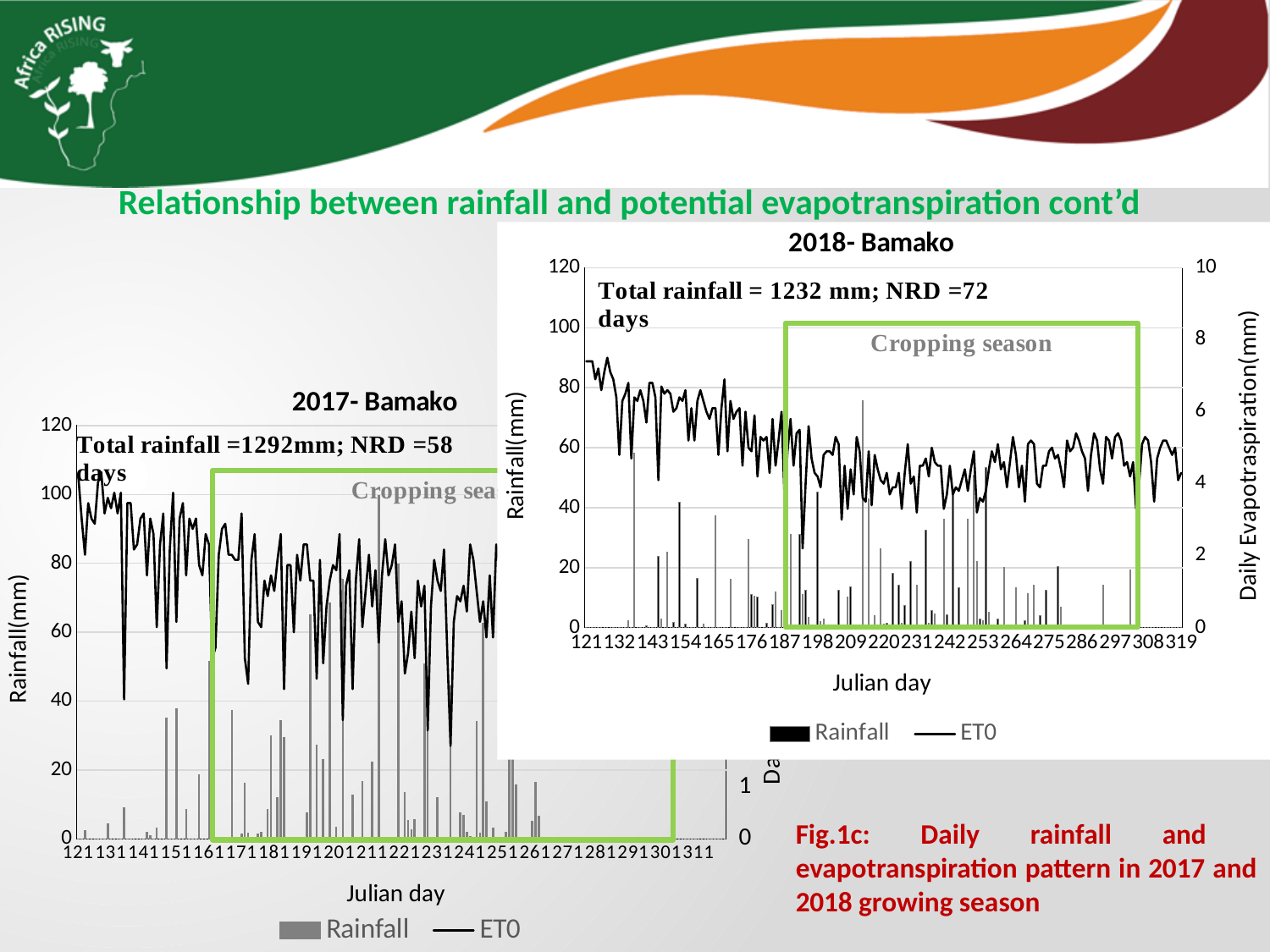

Relationship between rainfall and potential evapotranspiration cont’d

### Chart: 2018- Bamako

| Category | Rainfall | ET0 |
|---|---|---|
| 121 | 0.0 | 7.4 |
| 122 | 0.0 | 7.4 |
| 123 | 0.0 | 7.4 |
| 124 | 0.0 | 6.9 |
| 125 | 0.0 | 7.2 |
| 126 | 0.0 | 6.6 |
| 127 | 0.0 | 7.1 |
| 128 | 0.0 | 7.5 |
| 129 | 0.0 | 7.1 |
| 130 | 0.0 | 6.9 |
| 131 | 0.0 | 6.4 |
| 132 | 0.0 | 4.8 |
| 133 | 0.0 | 6.3 |
| 134 | 0.0 | 6.5 |
| 135 | 2.3 | 6.8 |
| 136 | 0.0 | 4.7 |
| 137 | 58.2 | 6.4 |
| 138 | 0.0 | 6.3 |
| 139 | 0.0 | 6.6 |
| 140 | 0.0 | 6.3 |
| 141 | 0.6 | 5.7 |
| 142 | 0.0 | 6.8 |
| 143 | 0.0 | 6.8 |
| 144 | 0.0 | 6.4 |
| 145 | 23.8 | 4.1 |
| 146 | 2.8 | 6.7 |
| 147 | 0.0 | 6.5 |
| 148 | 25.2 | 6.6 |
| 149 | 0.0 | 6.5 |
| 150 | 1.8 | 6.0 |
| 151 | 0.0 | 6.1 |
| 152 | 41.8 | 6.4 |
| 153 | 0.0 | 6.3 |
| 154 | 1.2 | 6.6 |
| 155 | 0.0 | 5.2 |
| 156 | 0.0 | 6.1 |
| 157 | 0.0 | 5.2 |
| 158 | 16.5 | 6.3 |
| 159 | 0.0 | 6.6 |
| 160 | 1.2 | 6.3 |
| 161 | 0.0 | 6.0 |
| 162 | 0.0 | 5.8 |
| 163 | 0.0 | 6.1 |
| 164 | 37.2 | 6.1 |
| 165 | 0.0 | 4.8 |
| 166 | 0.0 | 6.1 |
| 167 | 0.0 | 6.9 |
| 168 | 0.0 | 4.9 |
| 169 | 16.2 | 6.3 |
| 170 | 0.0 | 5.8 |
| 171 | 0.0 | 6.0 |
| 172 | 0.0 | 6.1 |
| 173 | 0.0 | 4.5 |
| 174 | 0.0 | 6.0 |
| 175 | 29.5 | 5.0 |
| 176 | 11.0 | 4.9 |
| 177 | 10.5 | 5.9 |
| 178 | 10.2 | 4.2 |
| 179 | 0.0 | 5.3 |
| 180 | 0.0 | 5.2 |
| 181 | 1.5 | 5.3 |
| 182 | 0.0 | 4.3 |
| 183 | 7.7 | 5.8 |
| 184 | 12.0 | 4.5 |
| 185 | 0.0 | 5.2 |
| 186 | 5.6 | 6.0 |
| 187 | 51.2 | 3.6 |
| 188 | 0.0 | 4.9 |
| 189 | 31.2 | 5.8 |
| 190 | 0.0 | 4.5 |
| 191 | 0.0 | 5.4 |
| 192 | 31.2 | 5.5 |
| 193 | 11.0 | 2.2 |
| 194 | 12.5 | 4.0 |
| 195 | 3.5 | 5.6 |
| 196 | 0.0 | 4.7 |
| 197 | 0.3 | 4.3 |
| 198 | 45.2 | 4.2 |
| 199 | 2.0 | 3.9 |
| 200 | 2.8 | 4.8 |
| 201 | 0.0 | 4.9 |
| 202 | 0.0 | 4.9 |
| 203 | 0.0 | 4.8 |
| 204 | 0.0 | 5.3 |
| 205 | 12.4 | 5.1 |
| 206 | 0.0 | 3.0 |
| 207 | 0.0 | 4.5 |
| 208 | 10.2 | 3.3 |
| 209 | 13.5 | 4.4 |
| 210 | 0.0 | 3.7 |
| 211 | 0.0 | 5.3 |
| 212 | 0.0 | 4.9 |
| 213 | 75.8 | 3.6 |
| 214 | 0.0 | 3.5 |
| 215 | 42.8 | 4.9 |
| 216 | 0.0 | 3.4 |
| 217 | 3.9 | 4.8 |
| 218 | 0.0 | 4.4 |
| 219 | 26.2 | 4.1 |
| 220 | 1.2 | 4.0 |
| 221 | 1.5 | 4.3 |
| 222 | 0.0 | 3.7 |
| 223 | 18.2 | 3.9 |
| 224 | 0.0 | 3.9 |
| 225 | 14.2 | 4.3 |
| 226 | 1.4 | 3.3 |
| 227 | 7.5 | 4.3 |
| 228 | 0.0 | 5.1 |
| 229 | 22.2 | 4.0 |
| 230 | 0.0 | 4.2 |
| 231 | 14.2 | 3.2 |
| 232 | 0.0 | 4.5 |
| 233 | 0.0 | 4.5 |
| 234 | 32.5 | 4.7 |
| 235 | 1.6 | 4.2 |
| 236 | 5.8 | 5.0 |
| 237 | 4.6 | 4.6 |
| 238 | 0.0 | 4.5 |
| 239 | 0.0 | 4.5 |
| 240 | 36.2 | 3.3 |
| 241 | 4.3 | 3.7 |
| 242 | 0.0 | 4.5 |
| 243 | 45.5 | 3.7 |
| 244 | 1.0 | 3.9 |
| 245 | 13.2 | 3.8 |
| 246 | 0.0 | 4.1 |
| 247 | 0.0 | 4.4 |
| 248 | 36.2 | 3.8 |
| 249 | 0.0 | 4.4 |
| 250 | 50.8 | 4.9 |
| 251 | 22.2 | 3.2 |
| 252 | 3.0 | 3.6 |
| 253 | 2.3 | 3.5 |
| 254 | 53.5 | 3.8 |
| 255 | 5.0 | 4.4 |
| 256 | 0.0 | 4.9 |
| 257 | 0.0 | 4.6 |
| 258 | 2.8 | 5.1 |
| 259 | 0.0 | 4.4 |
| 260 | 20.2 | 4.6 |
| 261 | 0.0 | 3.9 |
| 262 | 0.0 | 4.6 |
| 263 | 0.0 | 5.3 |
| 264 | 13.2 | 4.8 |
| 265 | 0.0 | 3.9 |
| 266 | 0.0 | 4.5 |
| 267 | 2.3 | 3.5 |
| 268 | 11.4 | 5.1 |
| 269 | 0.0 | 5.2 |
| 270 | 14.2 | 5.1 |
| 271 | 0.0 | 4.0 |
| 272 | 4.0 | 3.9 |
| 273 | 0.0 | 4.5 |
| 274 | 12.5 | 4.5 |
| 275 | 0.0 | 4.9 |
| 276 | 0.0 | 5.0 |
| 277 | 0.0 | 4.7 |
| 278 | 20.5 | 4.8 |
| 279 | 6.8 | 4.4 |
| 280 | 0.0 | 3.9 |
| 281 | 0.0 | 5.2 |
| 282 | 0.0 | 4.9 |
| 283 | 0.0 | 5.0 |
| 284 | 0.0 | 5.4 |
| 285 | 0.0 | 5.2 |
| 286 | 0.0 | 4.9 |
| 287 | 0.0 | 4.7 |
| 288 | 0.0 | 3.8 |
| 289 | 0.0 | 4.8 |
| 290 | 0.0 | 5.4 |
| 291 | 0.0 | 5.2 |
| 292 | 0.0 | 4.4 |
| 293 | 14.2 | 4.0 |
| 294 | 0.0 | 5.3 |
| 295 | 0.0 | 5.2 |
| 296 | 0.0 | 4.7 |
| 297 | 0.0 | 5.3 |
| 298 | 0.0 | 5.4 |
| 299 | 0.0 | 5.2 |
| 300 | 0.0 | 4.5 |
| 301 | 0.0 | 4.6 |
| 302 | 19.2 | 4.2 |
| 303 | 0.0 | 4.6 |
| 304 | 0.0 | 3.3 |
| 305 | 0.0 | 4.0 |
| 306 | 0.0 | 5.1 |
| 307 | 0.0 | 5.3 |
| 308 | 0.0 | 5.2 |
| 309 | 0.0 | 4.6 |
| 310 | 0.0 | 3.5 |
| 311 | 0.0 | 4.7 |
| 312 | 0.0 | 5.0 |
| 313 | 0.0 | 5.2 |
| 314 | 0.0 | 5.2 |
| 315 | 0.0 | 5.0 |
| 316 | 0.0 | 4.8 |
| 317 | 0.0 | 5.0 |
| 318 | 0.0 | 4.1 |
| 319 | 0.0 | 4.3 |

### Chart: 2017- Bamako

| Category | Rainfall | ET0 |
|---|---|---|
| 121 | 0.0 | 7.0 |
| 122 | 0.0 | 6.2 |
| 123 | 2.54 | 5.5 |
| 124 | 0.0 | 6.5 |
| 125 | 0.0 | 6.2 |
| 126 | 0.0 | 6.1 |
| 127 | 0.0 | 6.9 |
| 128 | 0.0 | 7.1 |
| 129 | 0.0 | 6.3 |
| 130 | 4.318 | 6.6 |
| 131 | 0.0 | 6.4 |
| 132 | 0.0 | 6.7 |
| 133 | 0.0 | 6.3 |
| 134 | 0.0 | 6.7 |
| 135 | 9.14 | 2.7 |
| 136 | 0.0 | 6.5 |
| 137 | 0.0 | 6.5 |
| 138 | 0.0 | 5.6 |
| 139 | 0.0 | 5.7 |
| 140 | 0.0 | 6.2 |
| 141 | 0.0 | 6.3 |
| 142 | 2.032 | 5.1 |
| 143 | 1.016 | 6.2 |
| 144 | 0.0 | 5.9 |
| 145 | 3.048 | 4.1 |
| 146 | 0.0 | 5.7 |
| 147 | 0.0 | 6.3 |
| 148 | 35.05 | 3.3 |
| 149 | 0.0 | 5.6 |
| 150 | 0.0 | 6.7 |
| 151 | 37.85 | 4.2 |
| 152 | 0.0 | 6.2 |
| 153 | 0.0 | 6.5 |
| 154 | 8.64 | 5.1 |
| 155 | 0.0 | 6.2 |
| 156 | 0.0 | 6.0 |
| 157 | 0.0 | 6.2 |
| 158 | 18.54 | 5.3 |
| 159 | 0.0 | 5.1 |
| 160 | 0.0 | 5.9 |
| 161 | 51.56 | 5.7 |
| 162 | 3.302 | 3.5 |
| 163 | 0.0 | 3.7 |
| 164 | 0.0 | 5.5 |
| 165 | 0.0 | 6.0 |
| 166 | 0.0 | 6.1 |
| 167 | 0.0 | 5.5 |
| 168 | 37.34 | 5.5 |
| 169 | 0.0 | 5.4 |
| 170 | 0.0 | 5.4 |
| 171 | 1.524 | 6.3 |
| 172 | 16.26 | 3.5 |
| 173 | 1.778 | 3.0 |
| 174 | 0.0 | 5.4 |
| 175 | 0.0 | 5.9 |
| 176 | 1.524 | 4.2 |
| 177 | 2.032 | 4.1 |
| 178 | 0.0 | 5.0 |
| 179 | 8.64 | 4.7 |
| 180 | 29.97 | 5.1 |
| 181 | 0.0 | 4.8 |
| 182 | 11.94 | 5.4 |
| 183 | 34.29 | 5.9 |
| 184 | 29.46 | 2.9 |
| 185 | 0.0 | 5.3 |
| 186 | 0.0 | 5.3 |
| 187 | 0.0 | 4.0 |
| 188 | 0.0 | 5.5 |
| 189 | 0.0 | 5.0 |
| 190 | 0.0 | 5.7 |
| 191 | 7.62 | 5.7 |
| 192 | 65.02 | 5.0 |
| 193 | 0.0 | 5.0 |
| 194 | 27.18 | 3.1 |
| 195 | 0.0 | 5.4 |
| 196 | 23.11 | 3.4 |
| 197 | 0.0 | 4.5 |
| 198 | 68.58 | 5.0 |
| 199 | 0.0 | 5.3 |
| 200 | 3.302 | 5.2 |
| 201 | 0.0 | 5.9 |
| 202 | 75.44 | 2.3 |
| 203 | 0.0 | 4.9 |
| 204 | 0.0 | 5.2 |
| 205 | 12.7 | 2.9 |
| 206 | 0.0 | 5.0 |
| 207 | 0.0 | 5.8 |
| 208 | 16.76 | 4.1 |
| 209 | 0.0 | 4.8 |
| 210 | 0.0 | 5.5 |
| 211 | 22.35 | 4.5 |
| 212 | 0.0 | 5.2 |
| 213 | 99.8 | 3.8 |
| 214 | 0.0 | 5.1 |
| 215 | 0.0 | 5.8 |
| 216 | 0.0 | 5.1 |
| 217 | 0.0 | 5.3 |
| 218 | 0.0 | 5.7 |
| 219 | 79.76 | 4.2 |
| 220 | 0.0 | 4.6 |
| 221 | 13.46 | 3.2 |
| 222 | 5.334 | 3.6 |
| 223 | 2.794 | 4.4 |
| 224 | 5.588 | 3.5 |
| 225 | 0.0 | 5.0 |
| 226 | 0.0 | 4.5 |
| 227 | 50.8 | 4.9 |
| 228 | 36.07 | 2.1 |
| 229 | 0.0 | 4.5 |
| 230 | 0.0 | 5.4 |
| 231 | 11.94 | 5.0 |
| 232 | 0.254 | 4.8 |
| 233 | 0.0 | 5.6 |
| 234 | 0.0 | 3.6 |
| 235 | 44.45 | 1.8 |
| 236 | 0.0 | 4.2 |
| 237 | 0.0 | 4.7 |
| 238 | 7.62 | 4.6 |
| 239 | 6.858 | 4.9 |
| 240 | 2.032 | 4.4 |
| 241 | 0.762 | 5.7 |
| 242 | 0.0 | 5.4 |
| 243 | 34.04 | 4.8 |
| 244 | 1.778 | 4.2 |
| 245 | 62.74 | 4.6 |
| 246 | 10.67 | 3.9 |
| 247 | 0.0 | 5.1 |
| 248 | 3.048 | 3.9 |
| 249 | 0.0 | 5.7 |
| 250 | 0.0 | 5.3 |
| 251 | 0.0 | 5.0 |
| 252 | 2.032 | 5.2 |
| 253 | 27.69 | 5.5 |
| 254 | 64.77 | 3.8 |
| 255 | 15.75 | 5.8 |
| 256 | 0.0 | 5.4 |
| 257 | 0.0 | 5.9 |
| 258 | 0.0 | 4.6 |
| 259 | 0.0 | 4.8 |
| 260 | 5.08 | 5.1 |
| 261 | 16.51 | 4.7 |
| 262 | 6.604 | 5.1 |
| 263 | 0.0 | 5.6 |
| 264 | 0.0 | 4.9 |
| 265 | 0.0 | 5.6 |
| 266 | 0.0 | 3.0 |
| 267 | 0.0 | 4.3 |
| 268 | 0.0 | 3.9 |
| 269 | 0.0 | 5.7 |
| 270 | 0.0 | 5.5 |
| 271 | 0.0 | 5.1 |
| 272 | 0.0 | 5.8 |
| 273 | 0.0 | 5.7 |
| 274 | 0.0 | 5.4 |
| 275 | 0.0 | 5.7 |
| 276 | 0.0 | 5.1 |
| 277 | 0.0 | 5.5 |
| 278 | 0.0 | 4.6 |
| 279 | 0.0 | 5.6 |
| 280 | 0.0 | 5.7 |
| 281 | 0.0 | 4.8 |
| 282 | 0.0 | 5.3 |
| 283 | 0.0 | 5.5 |
| 284 | 0.0 | 5.7 |
| 285 | 0.0 | 5.4 |
| 286 | 0.0 | 5.4 |
| 287 | 0.0 | 5.4 |
| 288 | 0.0 | 5.4 |
| 289 | 0.0 | 5.5 |
| 290 | 0.0 | 5.5 |
| 291 | 0.0 | 4.3 |
| 292 | 0.0 | 5.7 |
| 293 | 0.0 | 6.0 |
| 294 | 0.0 | 5.6 |
| 295 | 0.0 | 4.7 |
| 296 | 0.0 | 5.7 |
| 297 | 0.0 | 5.6 |
| 298 | 0.0 | 6.2 |
| 299 | 0.0 | 6.1 |
| 300 | 0.0 | 4.9 |
| 301 | 0.0 | 6.1 |
| 302 | 0.0 | 6.1 |
| 303 | 0.0 | 6.0 |
| 304 | 0.0 | 6.0 |
| 305 | 0.0 | 5.7 |
| 306 | 0.0 | 4.7 |
| 307 | 0.0 | 5.9 |
| 308 | 0.0 | 5.7 |
| 309 | 0.0 | 5.3 |
| 310 | 0.0 | 4.8 |
| 311 | 0.0 | 5.5 |
| 312 | 0.0 | 5.6 |
| 313 | 0.0 | 5.3 |
| 314 | 0.0 | 5.8 |
| 315 | 0.0 | 5.9 |
| 316 | 0.0 | 6.0 |
| 317 | 0.0 | 5.1 |
| 318 | 0.0 | 5.3 |
| 319 | 0.0 | 5.4 |
Fig.1c: Daily rainfall and  evapotranspiration pattern in 2017 and 2018 growing season